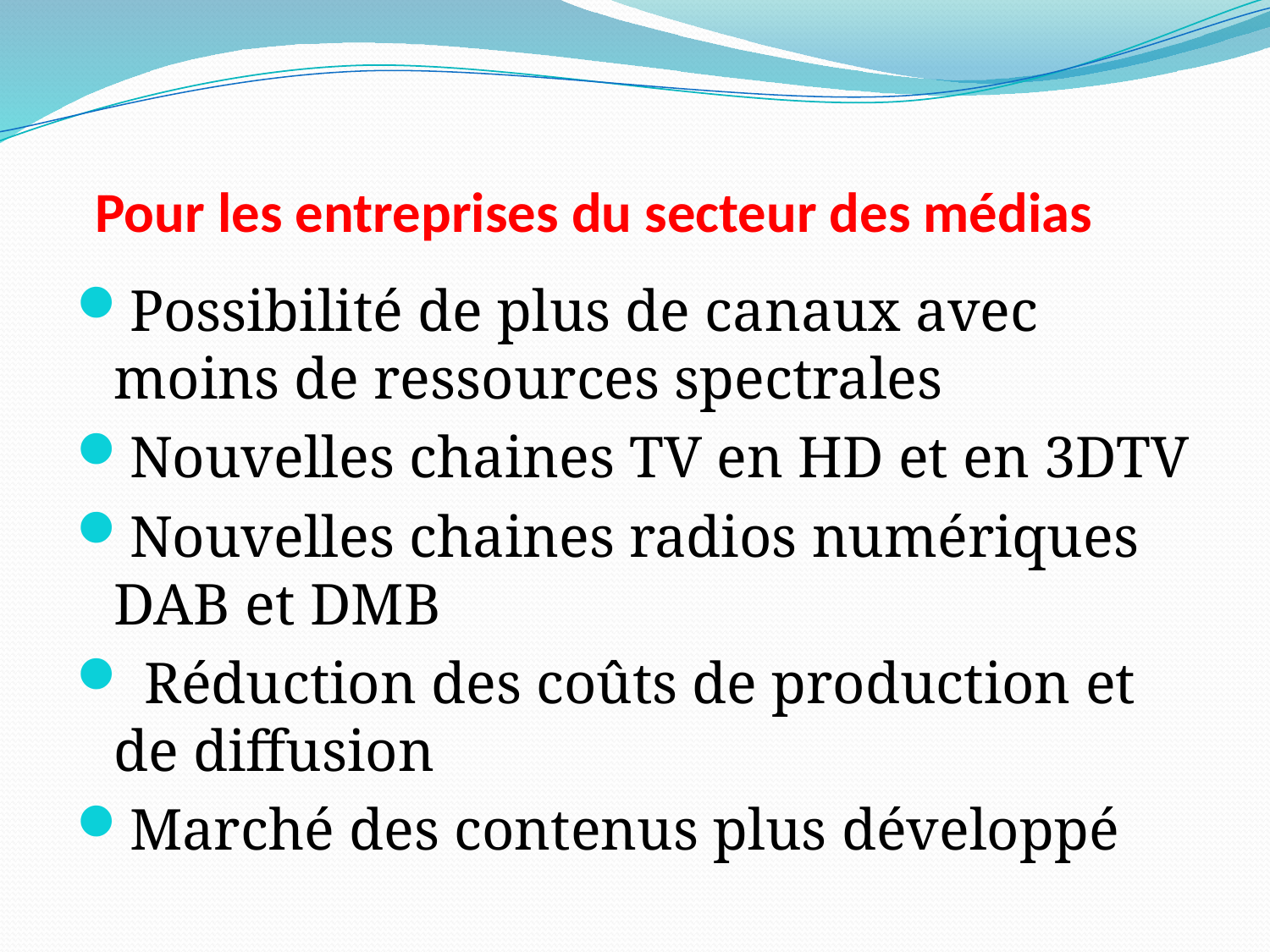

# Pour les entreprises du secteur des médias
Possibilité de plus de canaux avec moins de ressources spectrales
Nouvelles chaines TV en HD et en 3DTV
Nouvelles chaines radios numériques DAB et DMB
 Réduction des coûts de production et de diffusion
Marché des contenus plus développé